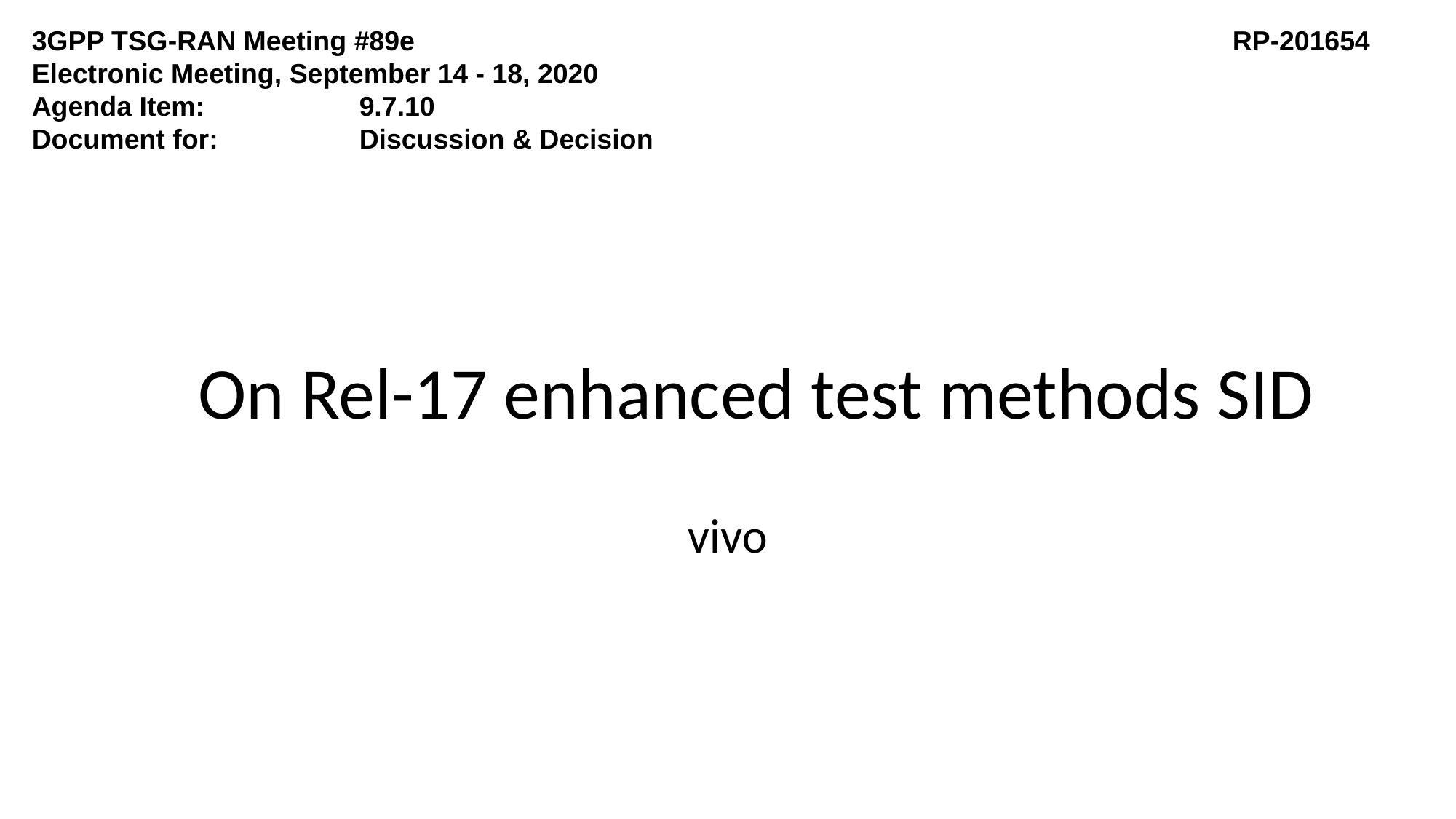

3GPP TSG-RAN Meeting #89e								RP-201654
Electronic Meeting, September 14 - 18, 2020
Agenda Item:		9.7.10
Document for:		Discussion & Decision
# On Rel-17 enhanced test methods SID
vivo